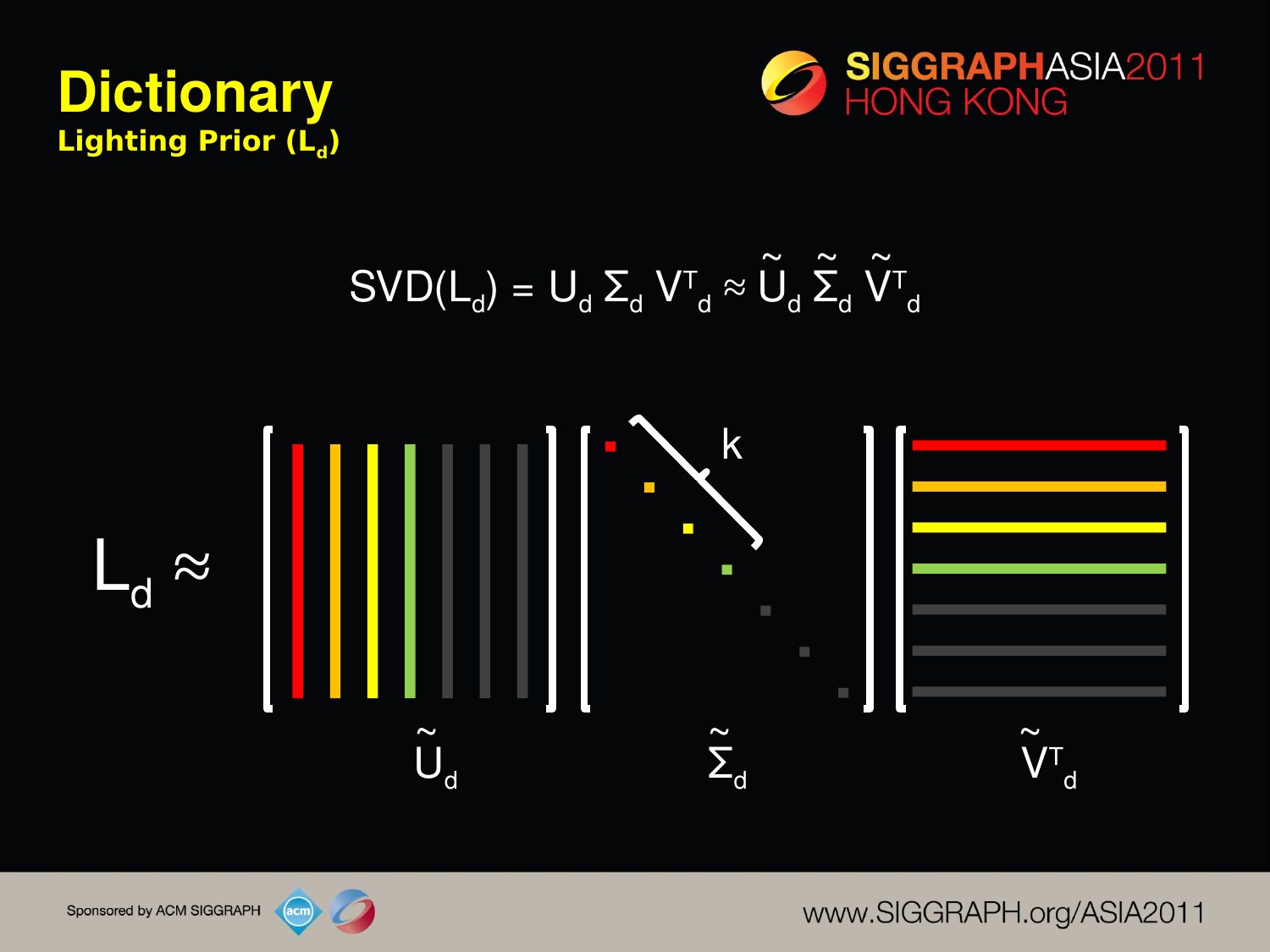

# Dictionary Lighting Prior (Ld)
~
~
~
SVD(Ld) = Ud Σd VTd ≈ Ud Σd VTd

k

Ld ≈

~
~
~
Ud
Σd
VTd